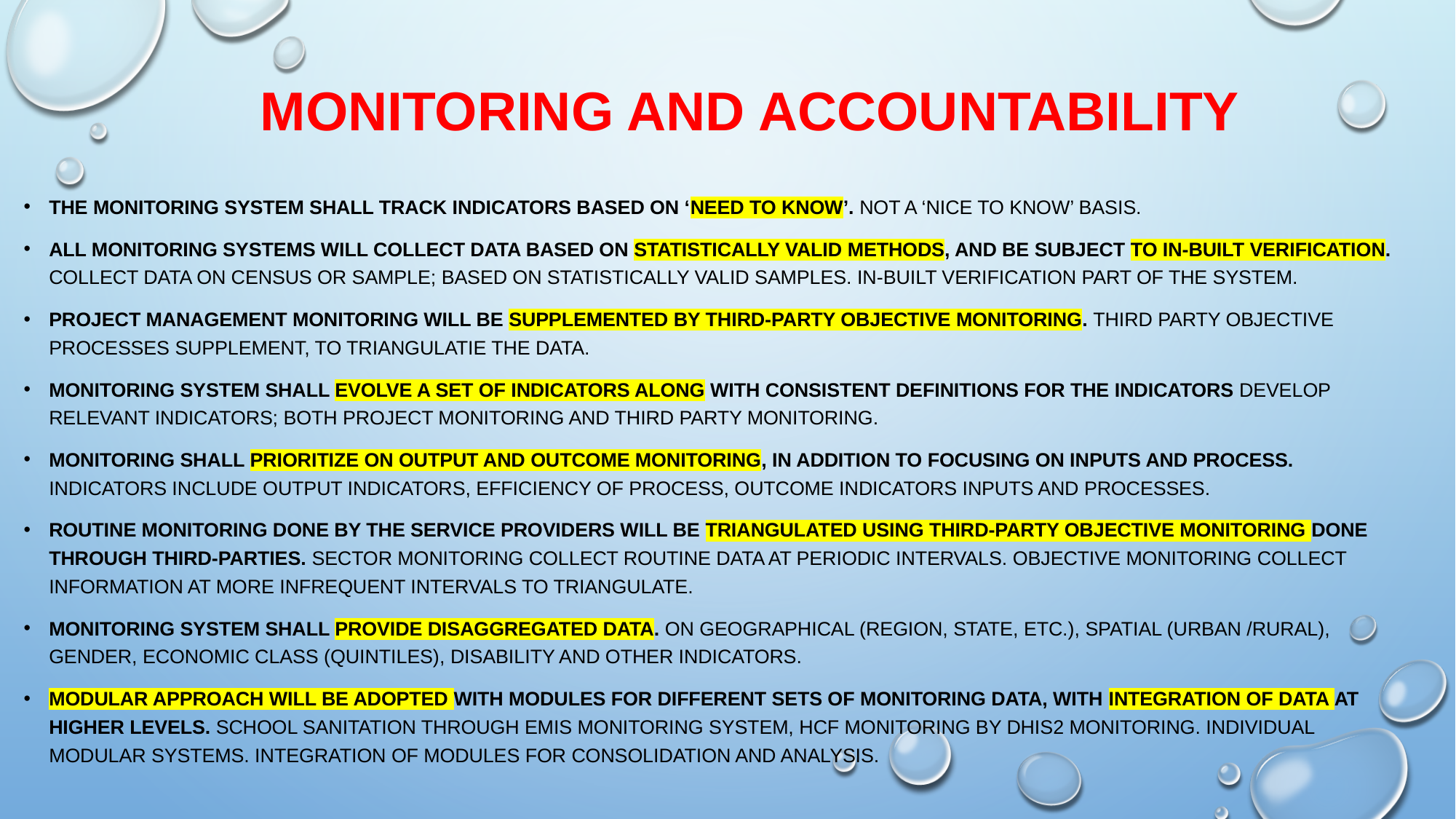

# Monitoring and Accountability
The monitoring system shall track indicators based on ‘need to know’. not a ‘nice to know’ basis.
All monitoring systems will collect data based on statistically valid methods, and be subject to in-built verification. collect data on census or sample; based on statistically valid samples. In-built verification part of the system.
Project management monitoring will be supplemented by third-party objective monitoring. third party objective processes supplement, to triangulatiE the data.
Monitoring system shall evolve a set of indicators along with consistent definitions for the indicators develop relevant indicators; both project monitoring And third party monitoring.
Monitoring shall prioritize on output and outcome monitoring, in addition to focusing on inputs and process. indicators include output indicators, efficiency of process, outcome indicators inputs and processes.
Routine monitoring done by the service providers will be triangulated using third-party objective monitoring done through third-parties. sector monitoring collect routine data at periodic intervals. Objective monitoring collect information at more infrequent intervals to triangulate.
Monitoring system shall provide disaggregated data. on geographical (region, state, etc.), spatial (urban /rural), gender, economic class (quintiles), disability and other indicators.
Modular approach will be adopted with modules for different sets of monitoring data, with integration of data at higher levels. School sanitation through EMIS monitoring system, HCF monitoring by DHIS2 monitoring. individual modular systems. integration of modules for consolidation and analysis.